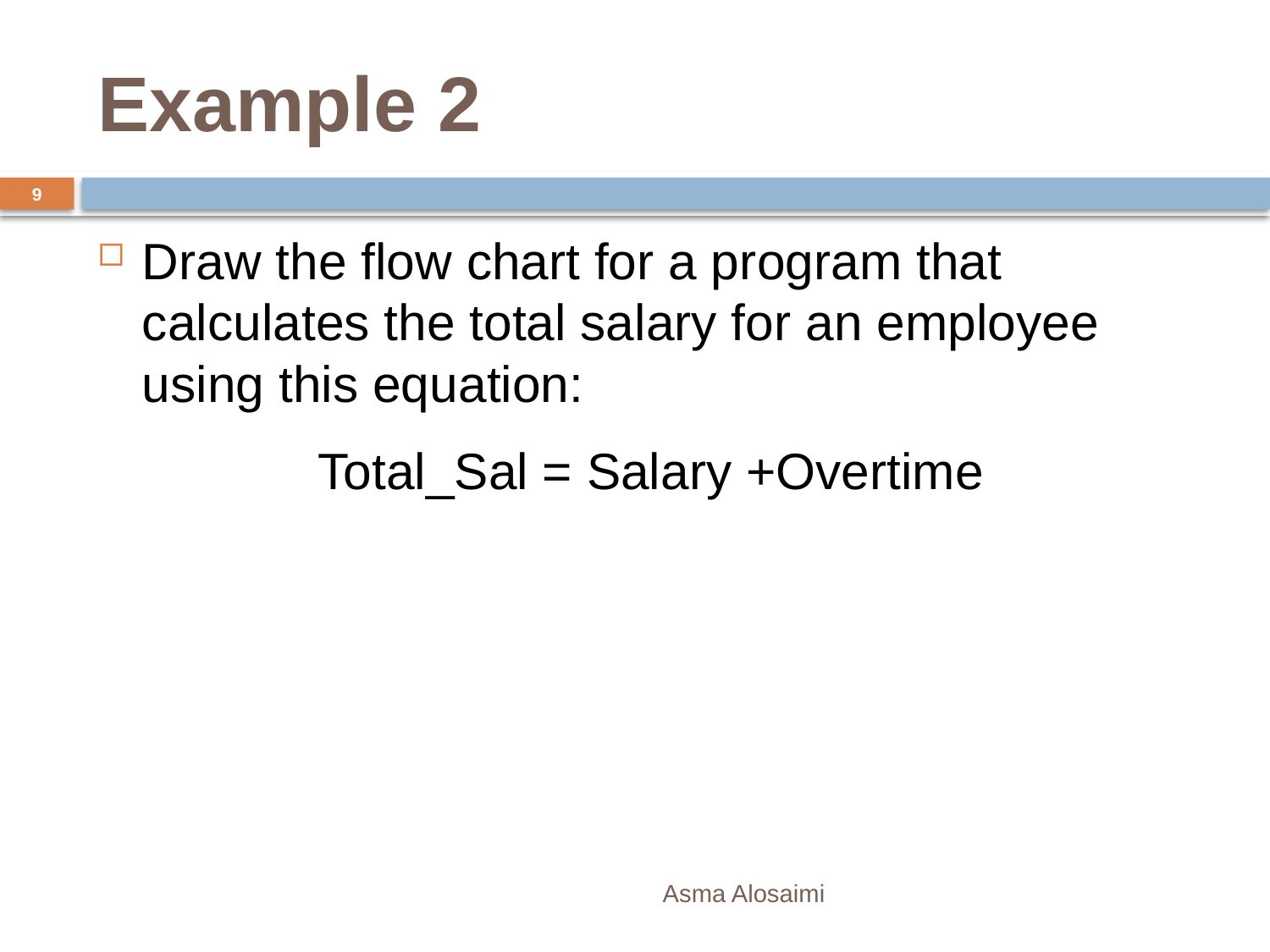

# Example 2
9
Draw the flow chart for a program that calculates the total salary for an employee using this equation:
Total_Sal = Salary +Overtime

Asma Alosaimi